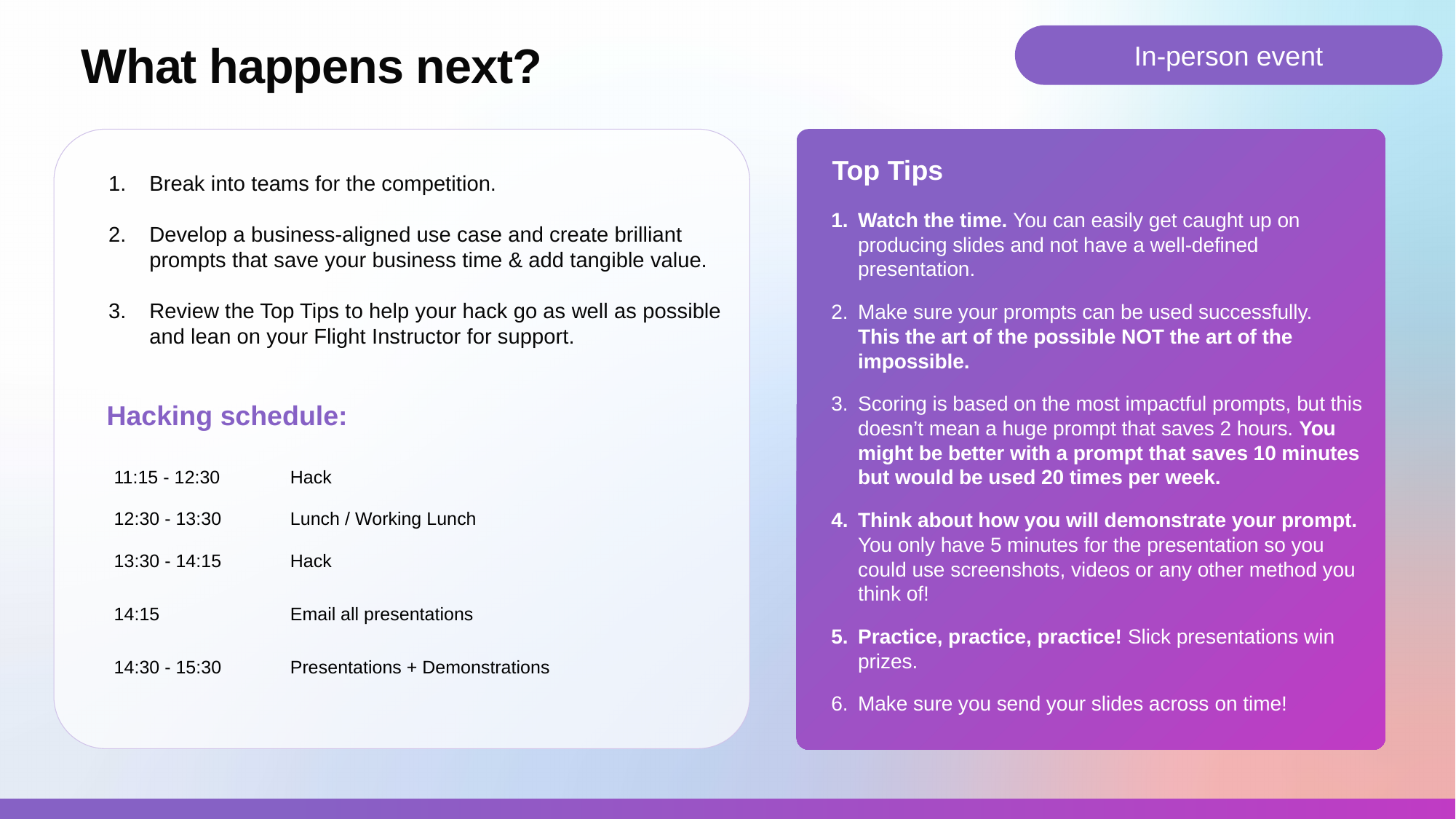

In-person event
# What happens next?

Top Tips
Break into teams for the competition.
Develop a business-aligned use case and create brilliant prompts that save your business time & add tangible value.
Review the Top Tips to help your hack go as well as possible and lean on your Flight Instructor for support.
Watch the time. You can easily get caught up on producing slides and not have a well-defined presentation.
Make sure your prompts can be used successfully. 
This the art of the possible NOT the art of the impossible.
Scoring is based on the most impactful prompts, but this doesn’t mean a huge prompt that saves 2 hours. You might be better with a prompt that saves 10 minutes but would be used 20 times per week.
Think about how you will demonstrate your prompt. You only have 5 minutes for the presentation so you could use screenshots, videos or any other method you think of!
Practice, practice, practice! Slick presentations win prizes.
Make sure you send your slides across on time!
Hacking schedule:
| 11:15 - 12:30 | Hack |
| --- | --- |
| 12:30 - 13:30 | Lunch / Working Lunch |
| 13:30 - 14:15 | Hack |
| 14:15 | Email all presentations |
| 14:30 - 15:30 | Presentations + Demonstrations |